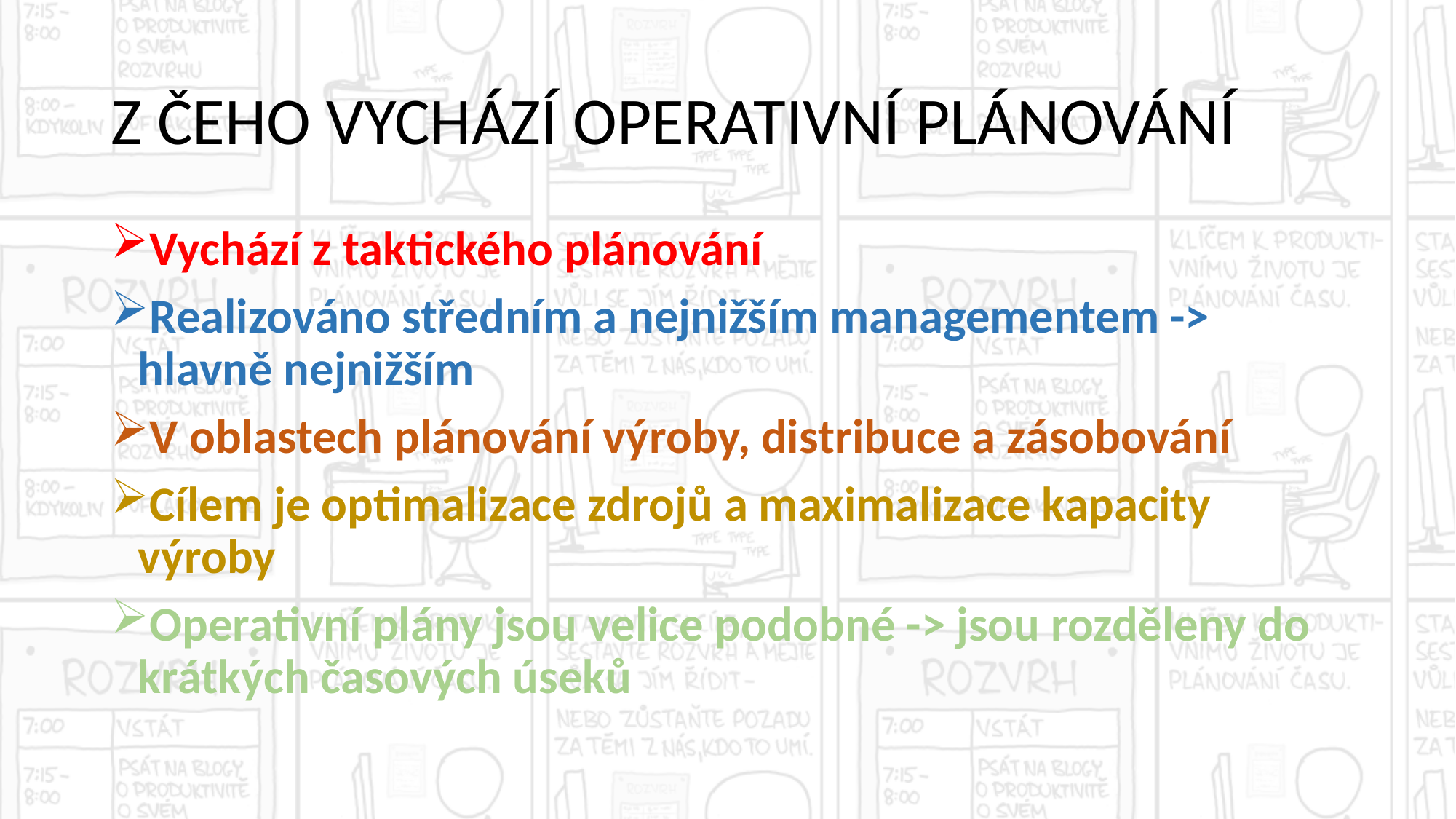

# Z ČEHO VYCHÁZÍ OPERATIVNÍ PLÁNOVÁNÍ
Vychází z taktického plánování
Realizováno středním a nejnižším managementem -> hlavně nejnižším
V oblastech plánování výroby, distribuce a zásobování
Cílem je optimalizace zdrojů a maximalizace kapacity výroby
Operativní plány jsou velice podobné -> jsou rozděleny do krátkých časových úseků